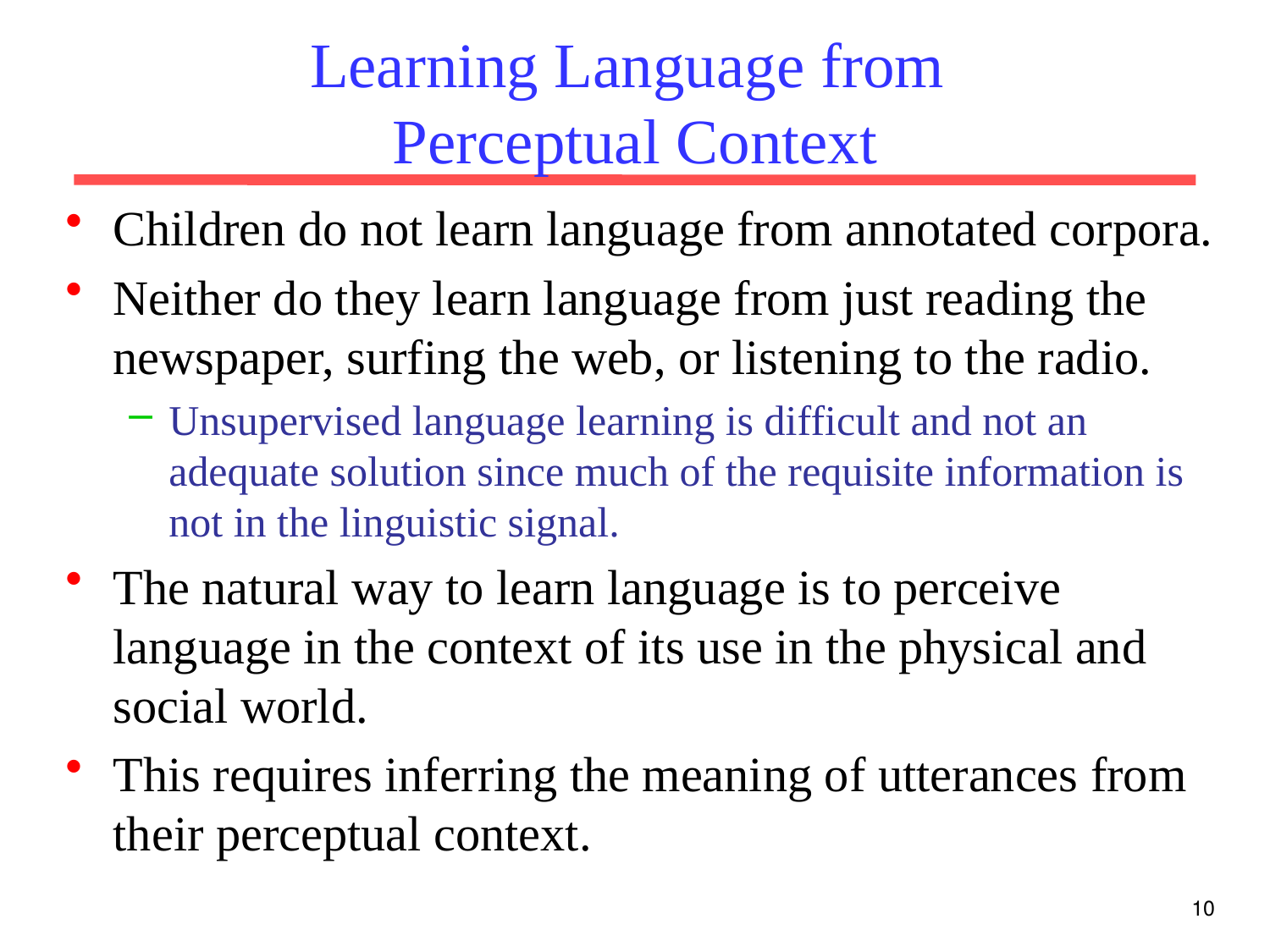

Learning Language from
Perceptual Context
Children do not learn language from annotated corpora.
Neither do they learn language from just reading the newspaper, surfing the web, or listening to the radio.
Unsupervised language learning is difficult and not an adequate solution since much of the requisite information is not in the linguistic signal.
The natural way to learn language is to perceive language in the context of its use in the physical and social world.
This requires inferring the meaning of utterances from their perceptual context.
10